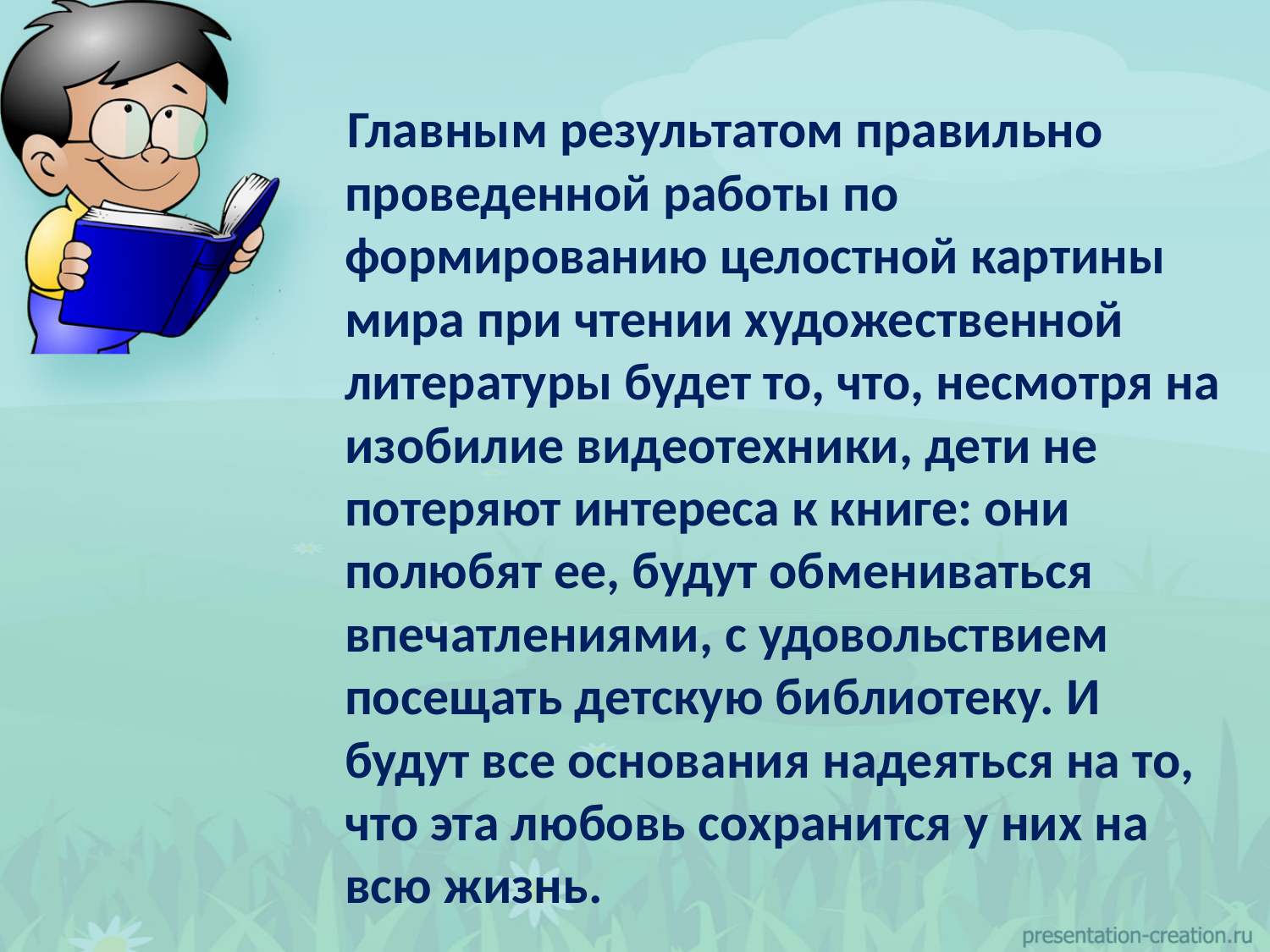

Главным результатом правильно проведенной работы по формированию целостной картины мира при чтении художественной литературы будет то, что, несмотря на изобилие видеотехники, дети не потеряют интереса к книге: они полюбят ее, будут обмениваться впечатлениями, с удовольствием посещать детскую библиотеку. И будут все основания надеяться на то, что эта любовь сохранится у них на всю жизнь.